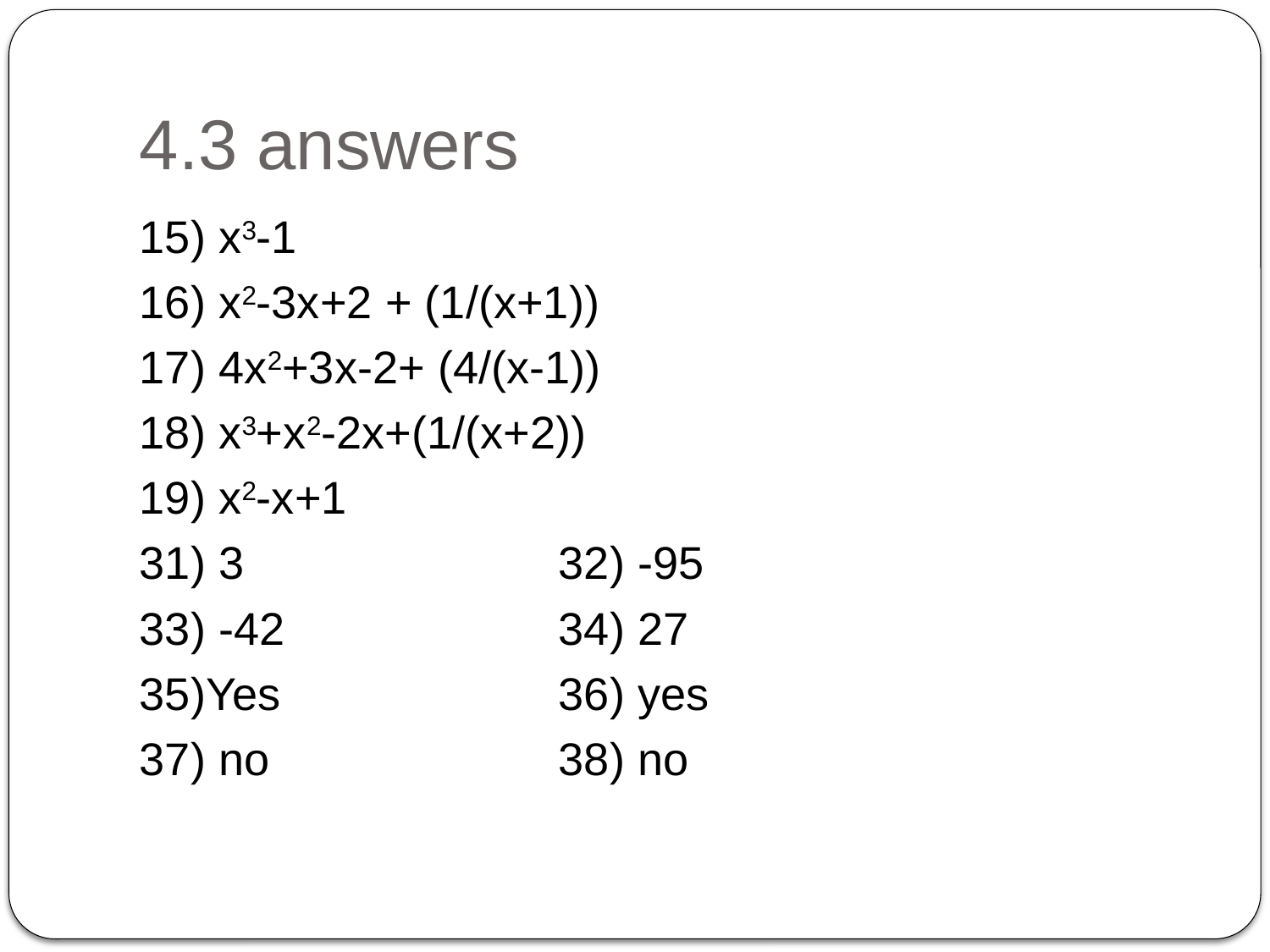

# 4.3 answers
15) x3-1
16) x2-3x+2 + (1/(x+1))
17) 4x2+3x-2+ (4/(x-1))
18) x3+x2-2x+(1/(x+2))
19) x2-x+1
31) 3			32) -95
33) -42			34) 27
35)Yes			36) yes
37) no			38) no